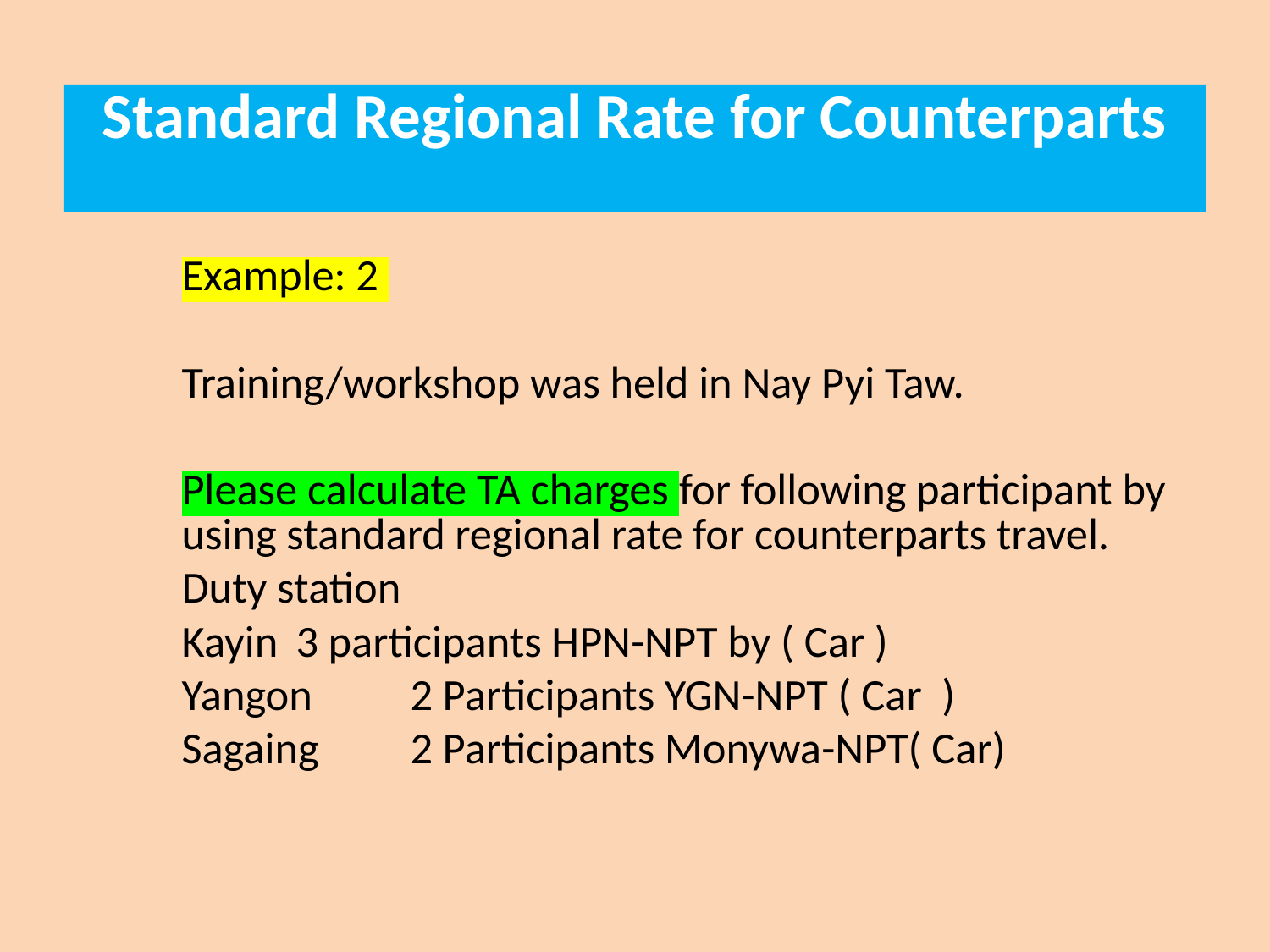

Standard Regional Rate for Counterparts
Example: 2

Training/workshop was held in Nay Pyi Taw.

Please calculate TA charges for following participant by using standard regional rate for counterparts travel.
Duty station
Kayin		3 participants HPN-NPT by ( Car )
Yangon 		2 Participants YGN-NPT ( Car  )
Sagaing 		2 Participants Monywa-NPT( Car)